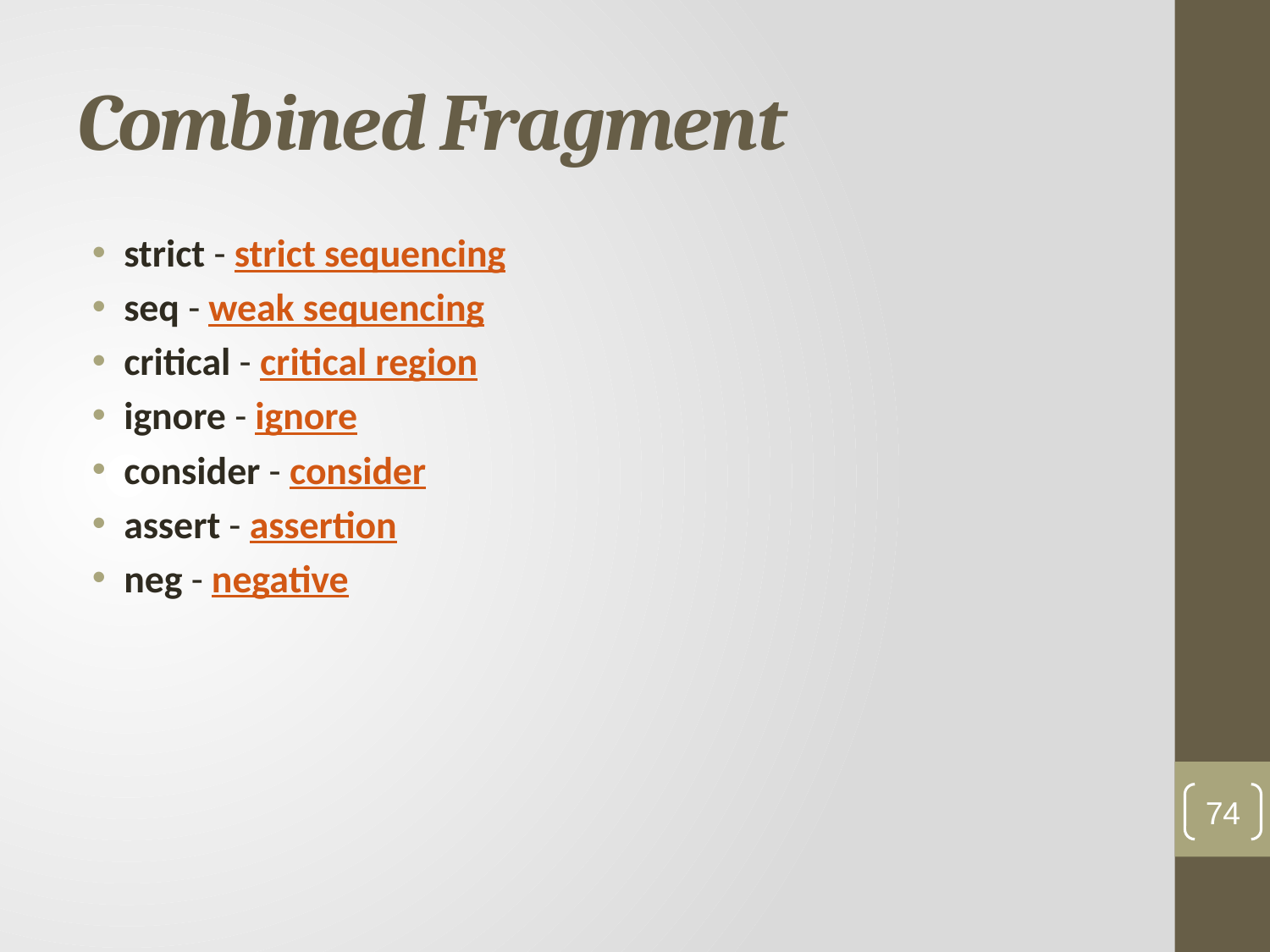

# Combined Fragment
strict - strict sequencing
seq - weak sequencing
critical - critical region
ignore - ignore
consider - consider
assert - assertion
neg - negative

74